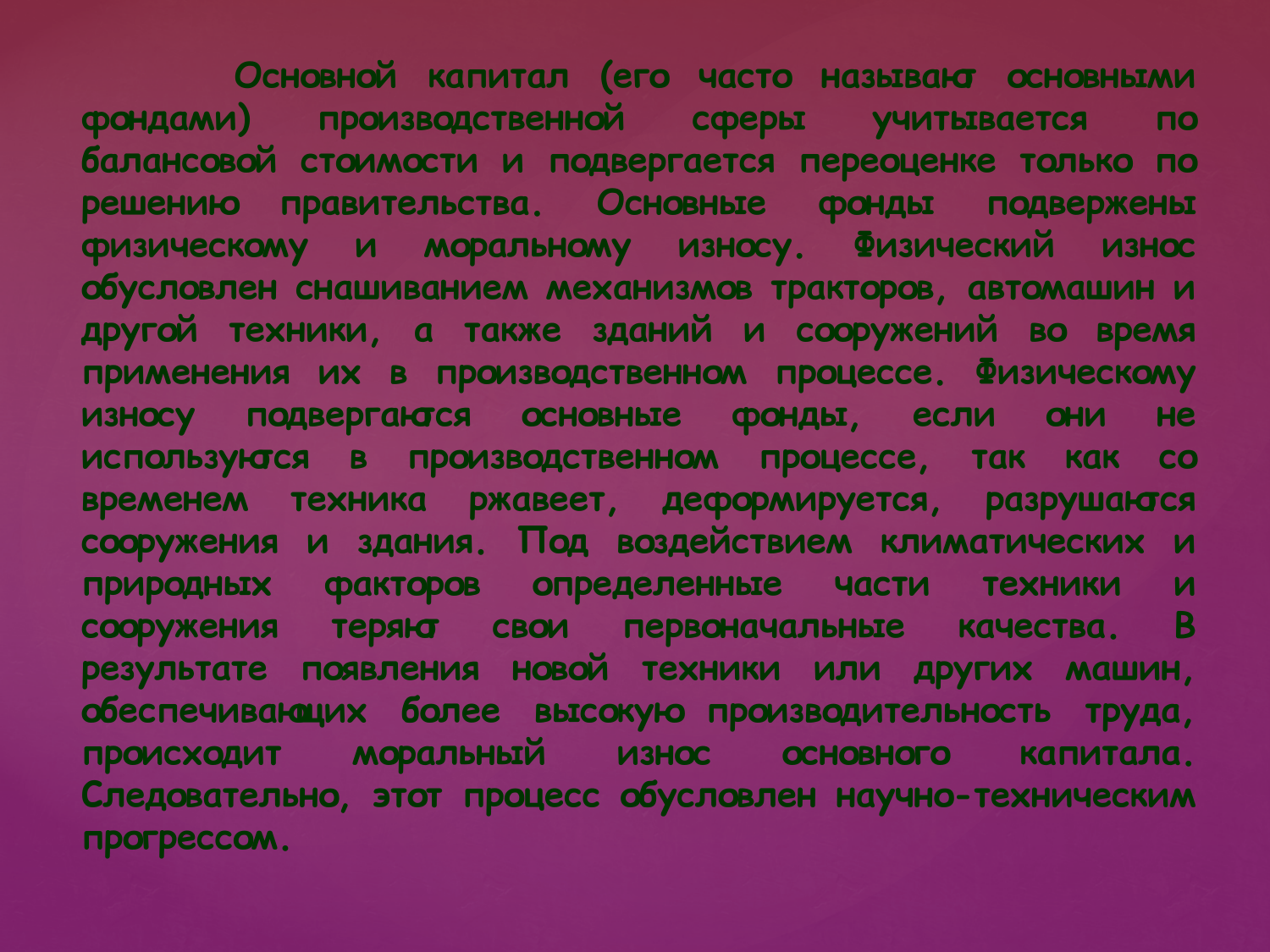

Основной капитал (его часто называют основными фондами) производственной сферы учитывается по балансовой стоимости и подвергается переоценке только по решению правительства. Основные фонды подвержены физическому и моральному износу. Физический износ обусловлен снашиванием механизмов тракторов, автомашин и другой техники, а также зданий и сооружений во время применения их в производственном процессе. Физическому износу подвергаются основные фонды, если они не используются в производственном процессе, так как со временем техника ржавеет, деформируется, разрушаются сооружения и здания. Под воздействием климатических и природных факторов определенные части техники и сооружения теряют свои первоначальные качества. В результате появления новой техники или других машин, обеспечивающих более высокую производительность труда, происходит моральный износ основного капитала. Следовательно, этот процесс обусловлен научно-техническим прогрессом.